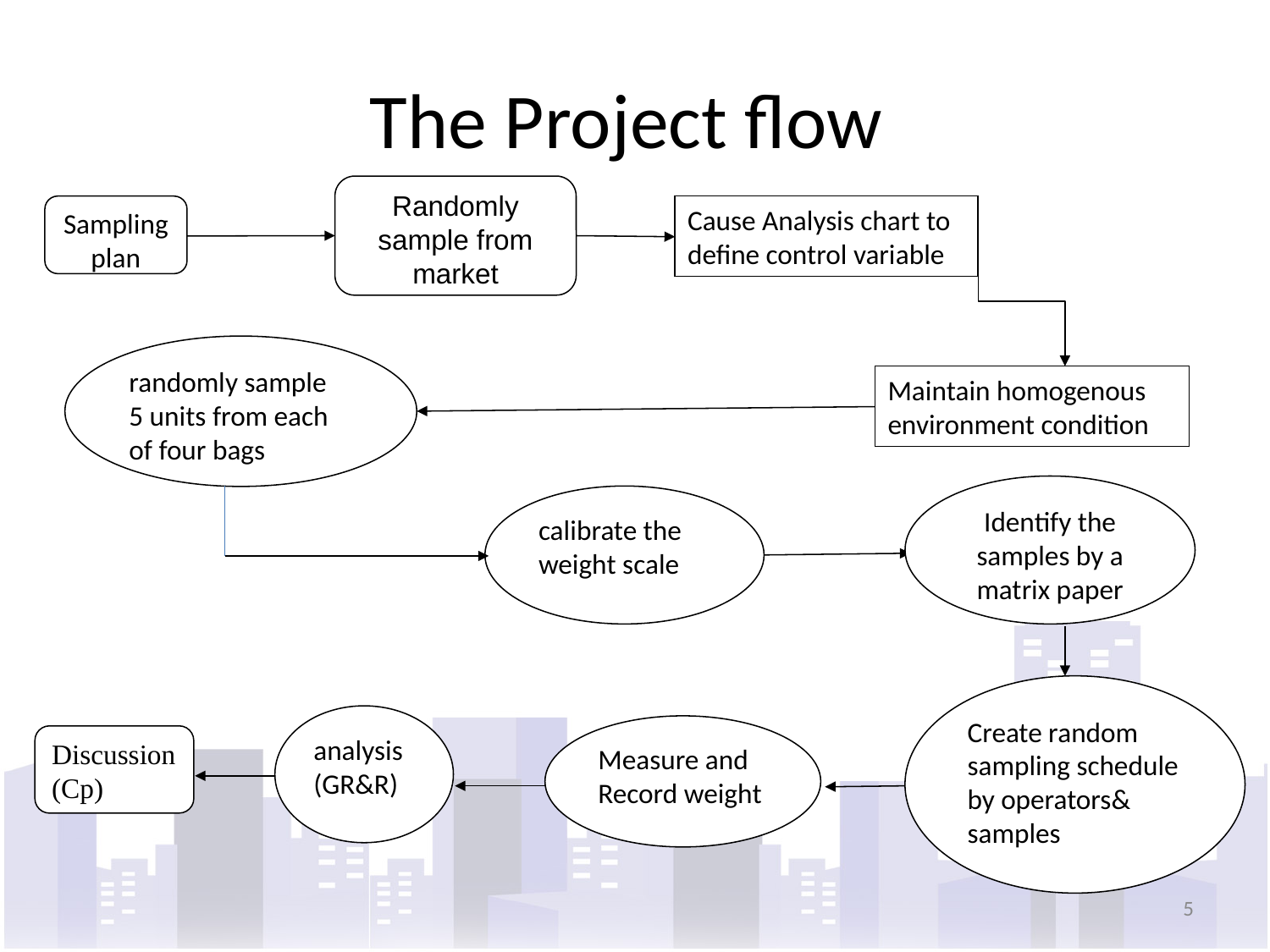

# The Project flow
Randomly sample from market
Sampling plan
Cause Analysis chart to define control variable
randomly sample
5 units from each of four bags
Maintain homogenous environment condition
calibrate the weight scale

Create random sampling schedule by operators&
samples

analysis
(GR&R)

Measure and Record weight

Discussion
(Cp)

Identify the samples by a matrix paper
5